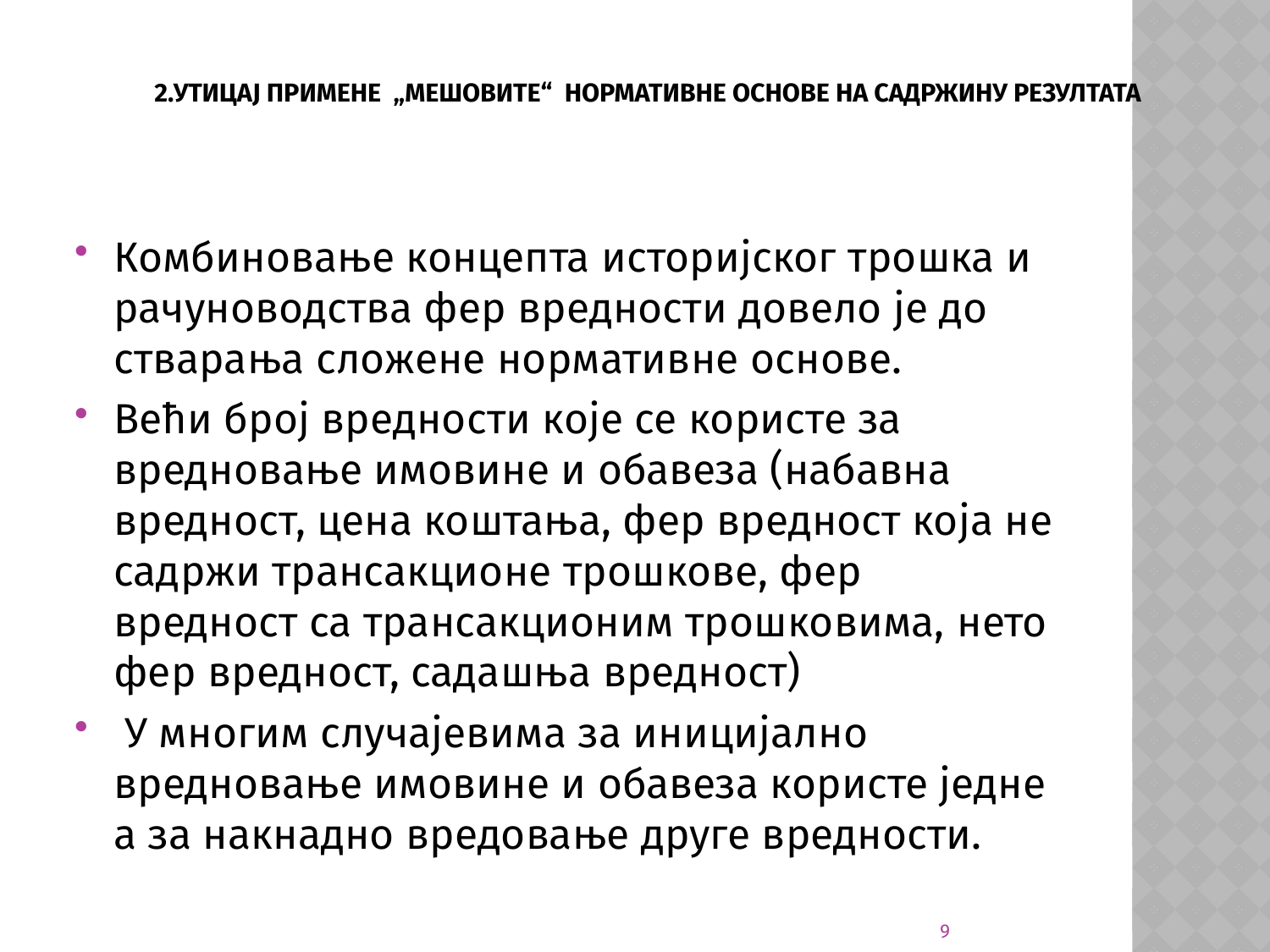

# 2.Утицај примене  „мешовите“  нормативне основе на садржину резултата
Комбиновање концепта историјског трошка и рачуноводства фер вредности довело је до стварања сложене нормативне основе.
Већи број вредности које се користе за вредновање имовине и обавеза (набавна вредност, цена коштања, фер вредност која не садржи трансакционе трошкове, фер вредност са трансакционим трошковима, нето фер вредност, садашња вредност)
 У многим случајевима за иницијално вредновање имовине и обавеза користе једне а за накнадно вредовање друге вредности.

9